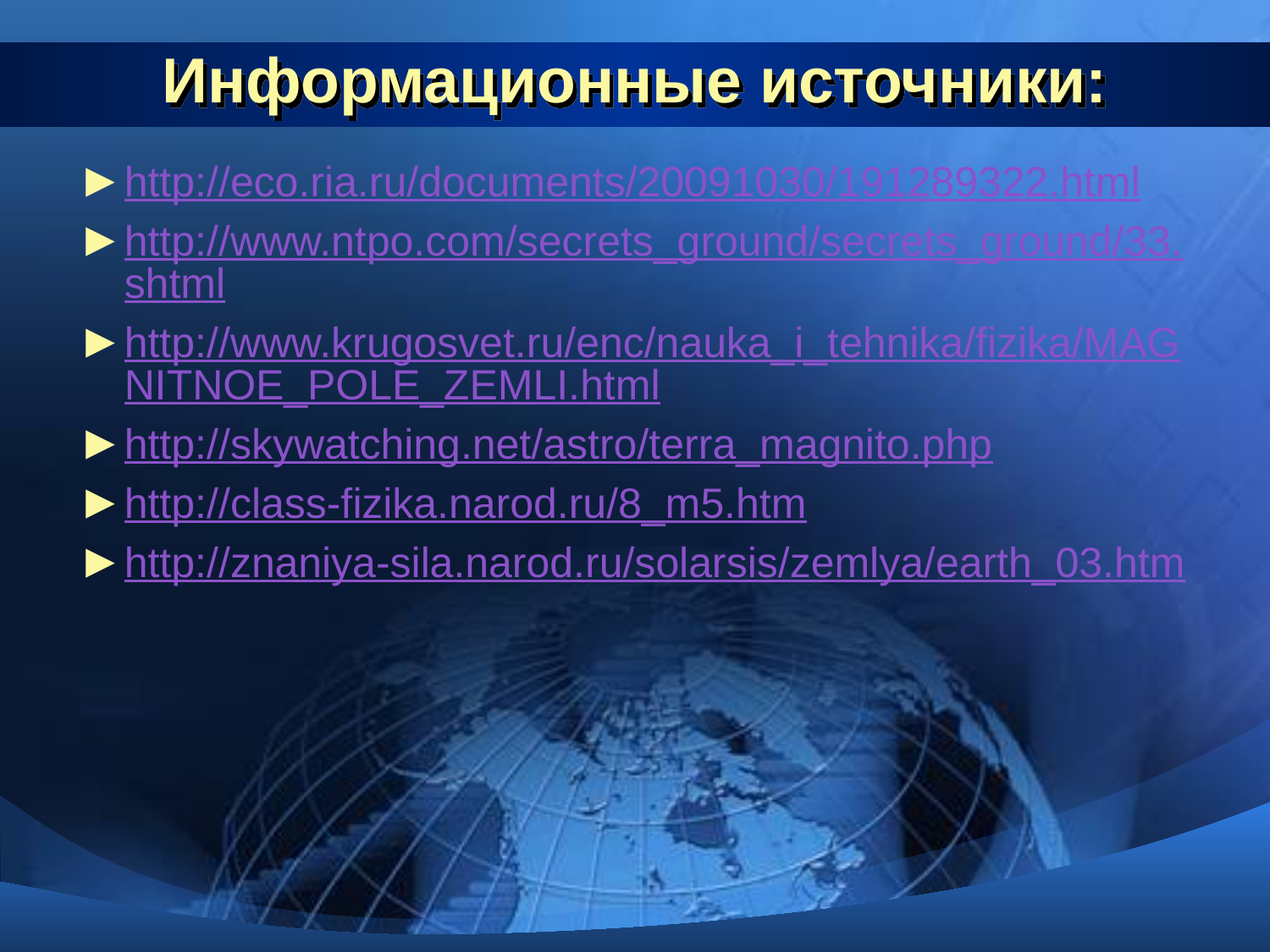

# Информационные источники:
http://eco.ria.ru/documents/20091030/191289322.html
http://www.ntpo.com/secrets_ground/secrets_ground/33.shtml
http://www.krugosvet.ru/enc/nauka_i_tehnika/fizika/MAGNITNOE_POLE_ZEMLI.html
http://skywatching.net/astro/terra_magnito.php
http://class-fizika.narod.ru/8_m5.htm
http://znaniya-sila.narod.ru/solarsis/zemlya/earth_03.htm